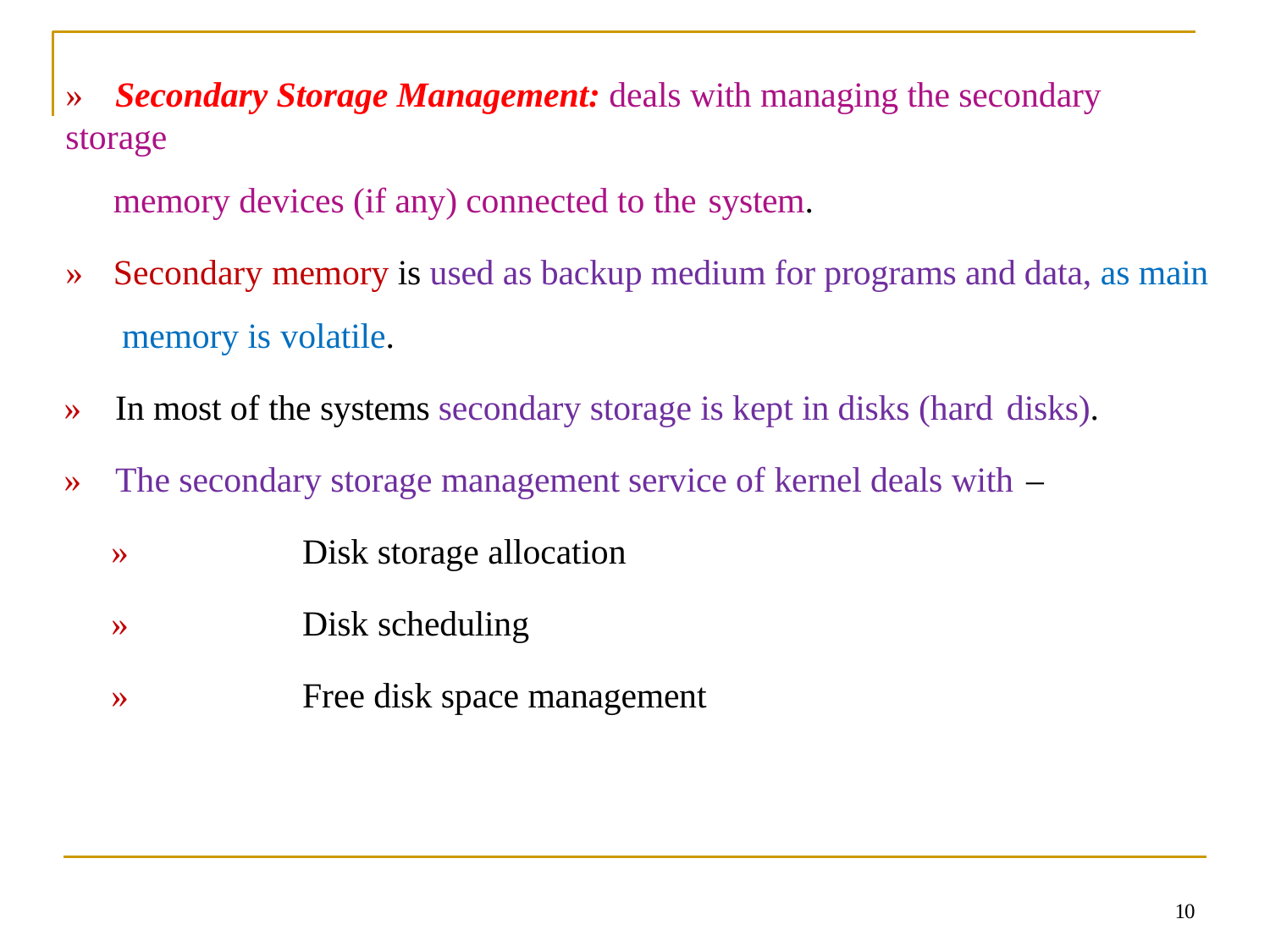

»	Secondary Storage Management: deals with managing the secondary storage
memory devices (if any) connected to the system.
»	Secondary memory is used as backup medium for programs and data, as main  memory is volatile.
»	In most of the systems secondary storage is kept in disks (hard disks).
»	The secondary storage management service of kernel deals with –
»	Disk storage allocation
»	Disk scheduling
»	Free disk space management
10